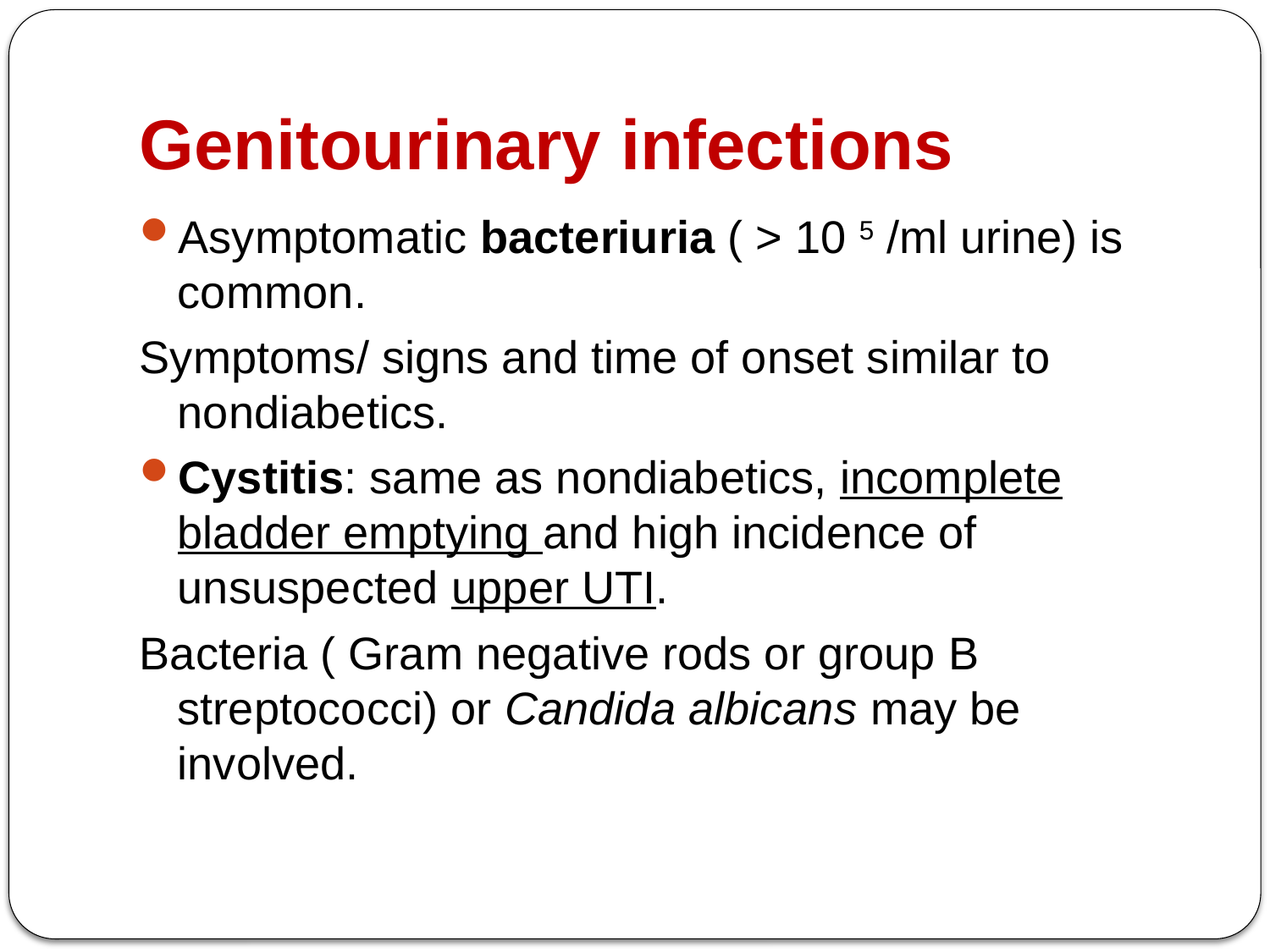

# Genitourinary infections
Asymptomatic bacteriuria ( > 10 5 /ml urine) is common.
Symptoms/ signs and time of onset similar to nondiabetics.
Cystitis: same as nondiabetics, incomplete bladder emptying and high incidence of unsuspected upper UTI.
Bacteria ( Gram negative rods or group B streptococci) or Candida albicans may be involved.